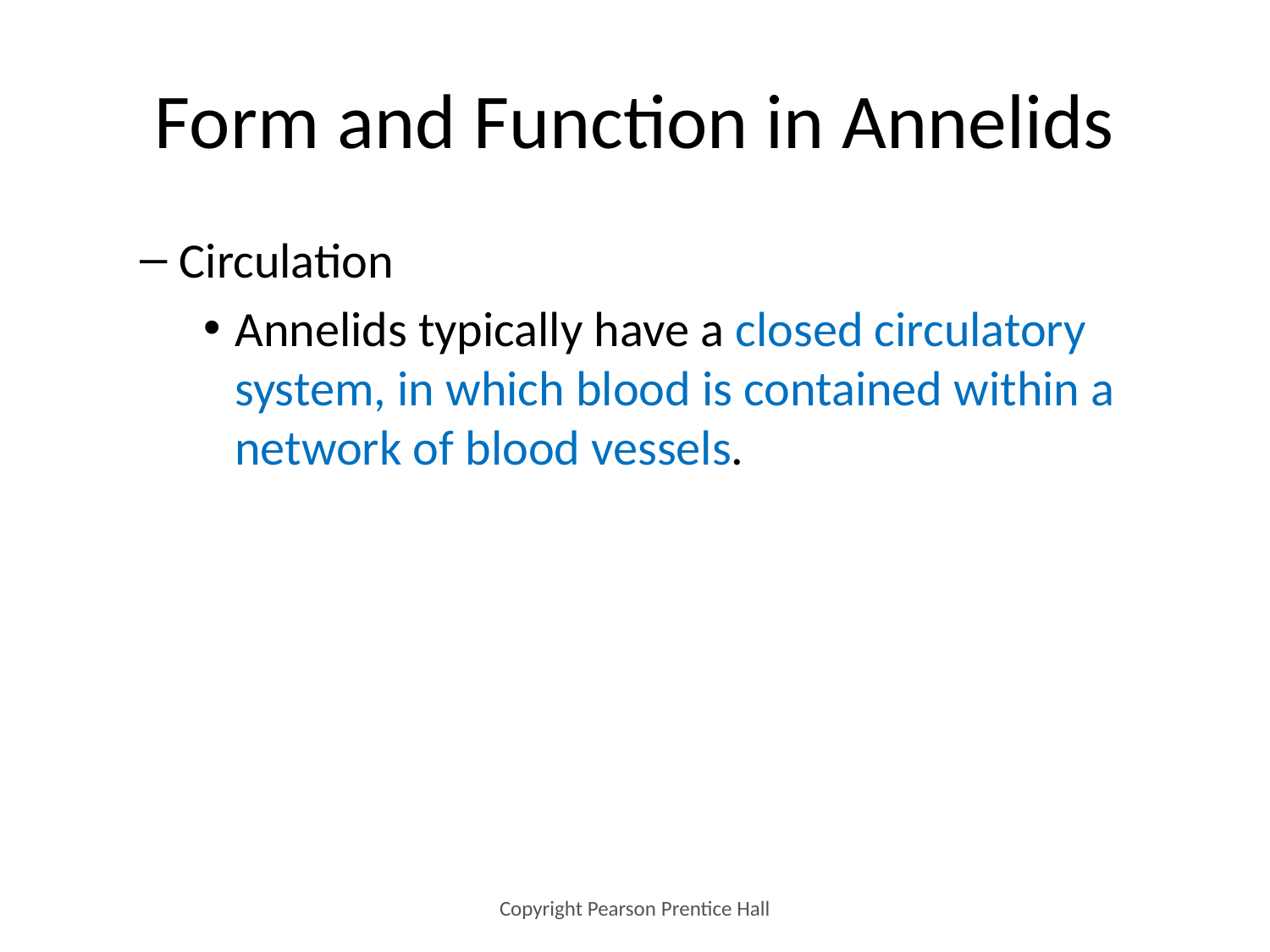

# Form and Function in Annelids
Circulation
Annelids typically have a closed circulatory system, in which blood is contained within a network of blood vessels.
Copyright Pearson Prentice Hall